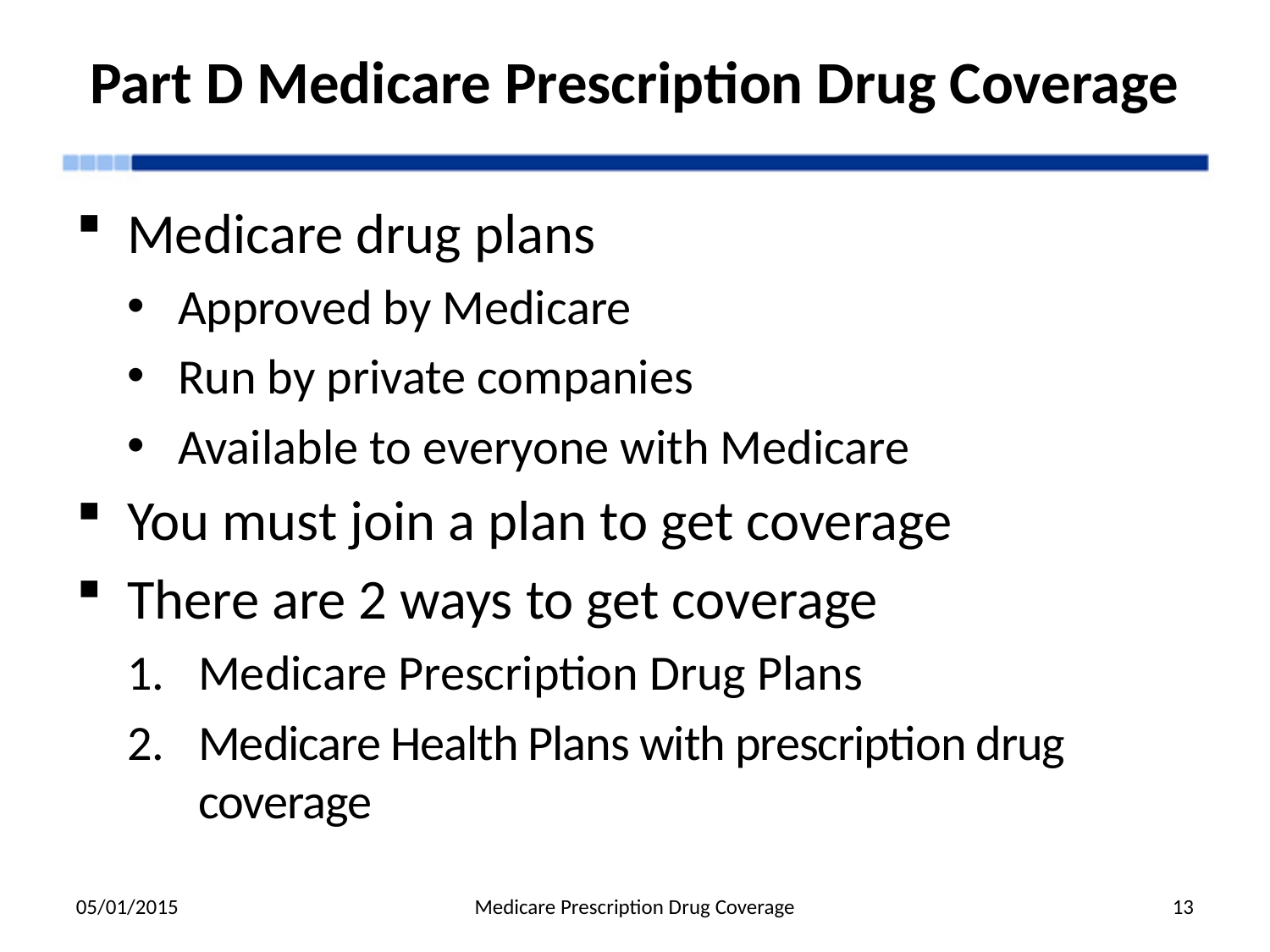

# Part D Medicare Prescription Drug Coverage
Medicare drug plans
Approved by Medicare
Run by private companies
Available to everyone with Medicare
You must join a plan to get coverage
There are 2 ways to get coverage
Medicare Prescription Drug Plans
Medicare Health Plans with prescription drug coverage

05/01/2015
Medicare Prescription Drug Coverage
13